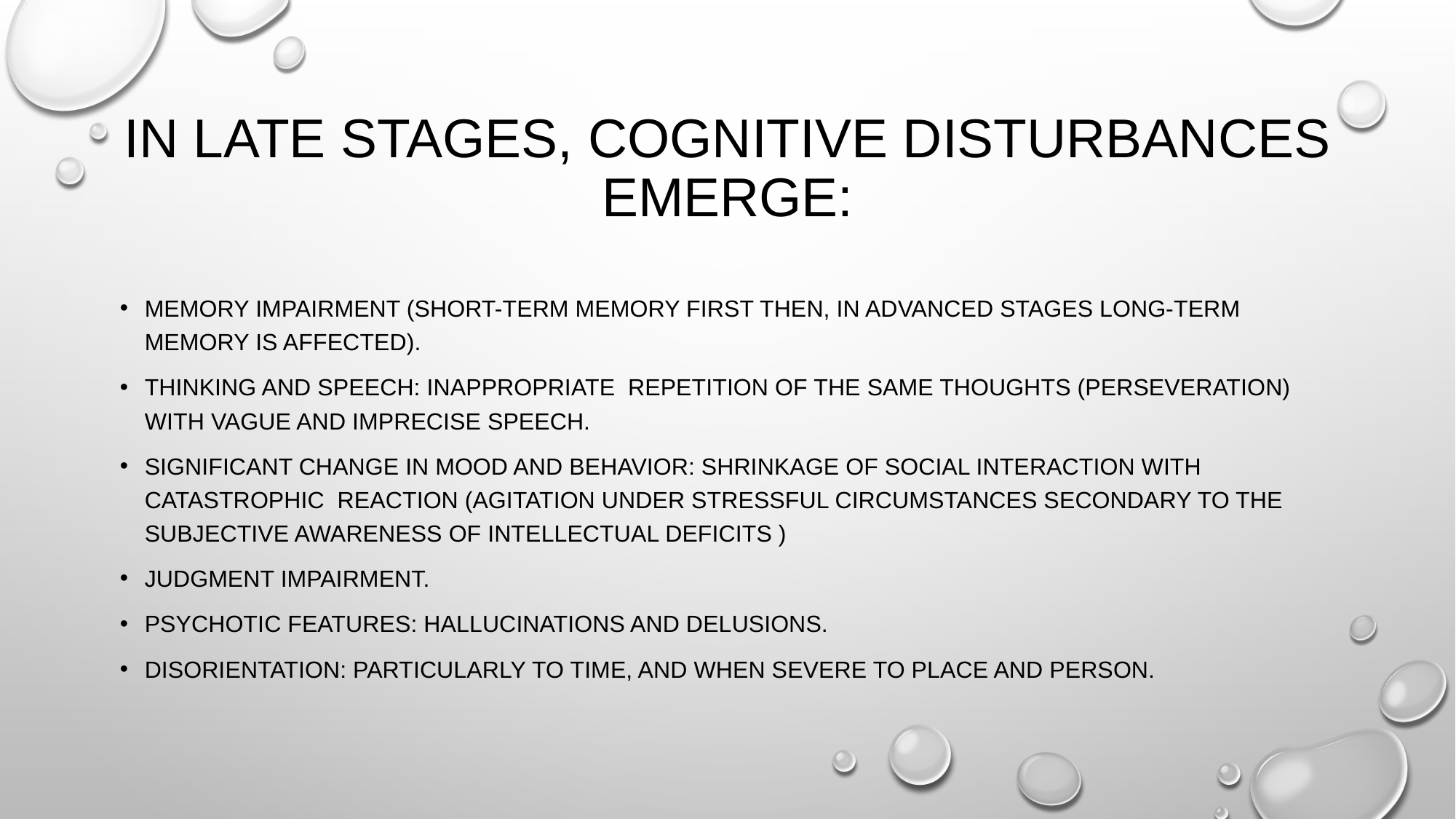

# In late stages, cognitive disturbances emerge:
Memory impairment (short-term memory first then, in advanced stages long-term memory is affected).
Thinking and speech: inappropriate  repetition of the same thoughts (perseveration) with vague and imprecise speech.
Significant change in mood and behavior: shrinkage of social interaction with catastrophic  reaction (agitation under stressful circumstances secondary to the subjective awareness of intellectual deficits )
Judgment impairment.
Psychotic features: hallucinations and delusions.
Disorientation: particularly to time, and when severe to place and person.